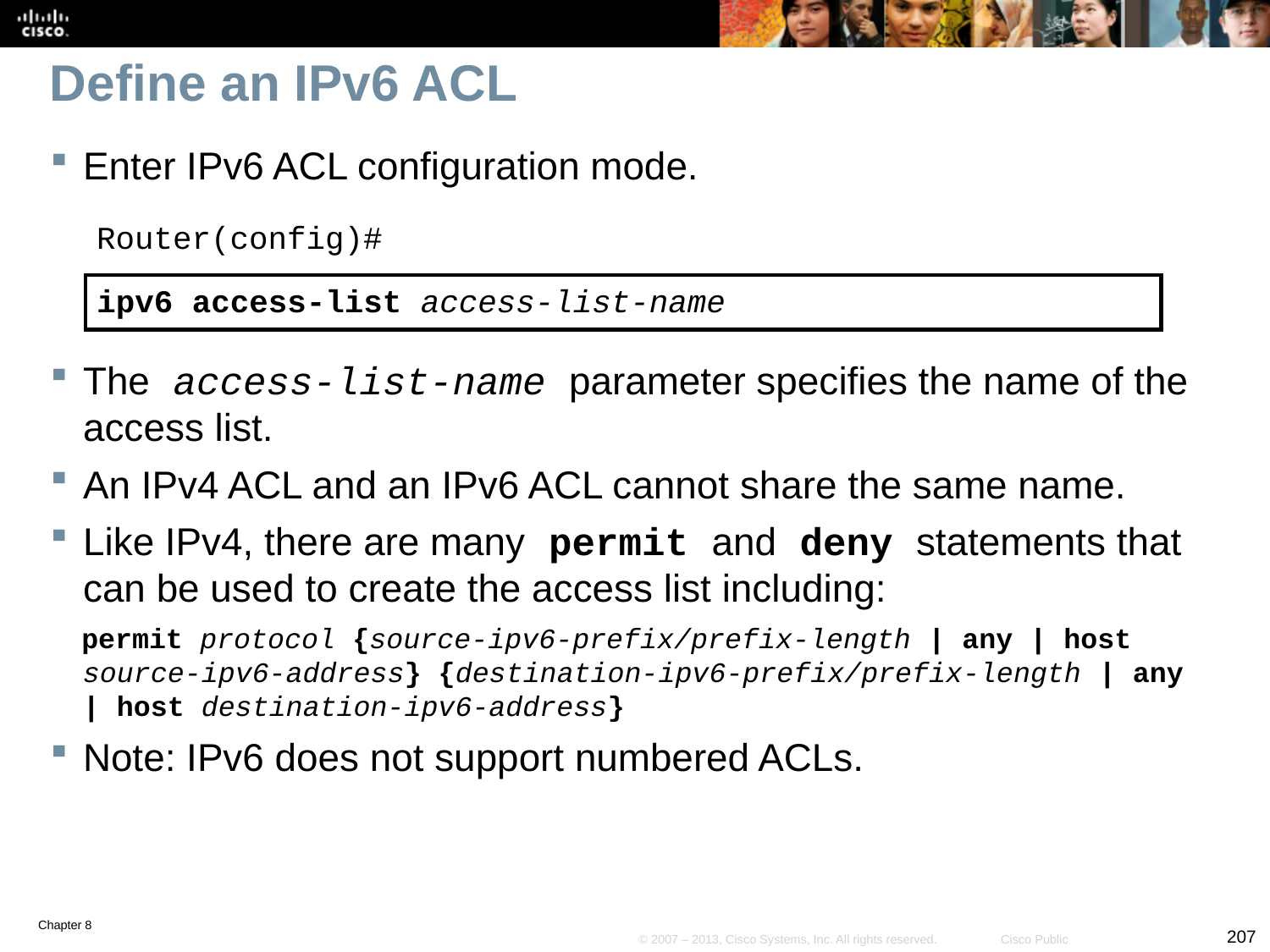

# Define an IPv6 ACL
Enter IPv6 ACL configuration mode.
Router(config)#
ipv6 access-list access-list-name
The access-list-name parameter specifies the name of the access list.
An IPv4 ACL and an IPv6 ACL cannot share the same name.
Like IPv4, there are many permit and deny statements that can be used to create the access list including:
permit protocol {source-ipv6-prefix/prefix-length | any | host source-ipv6-address} {destination-ipv6-prefix/prefix-length | any | host destination-ipv6-address}
Note: IPv6 does not support numbered ACLs.